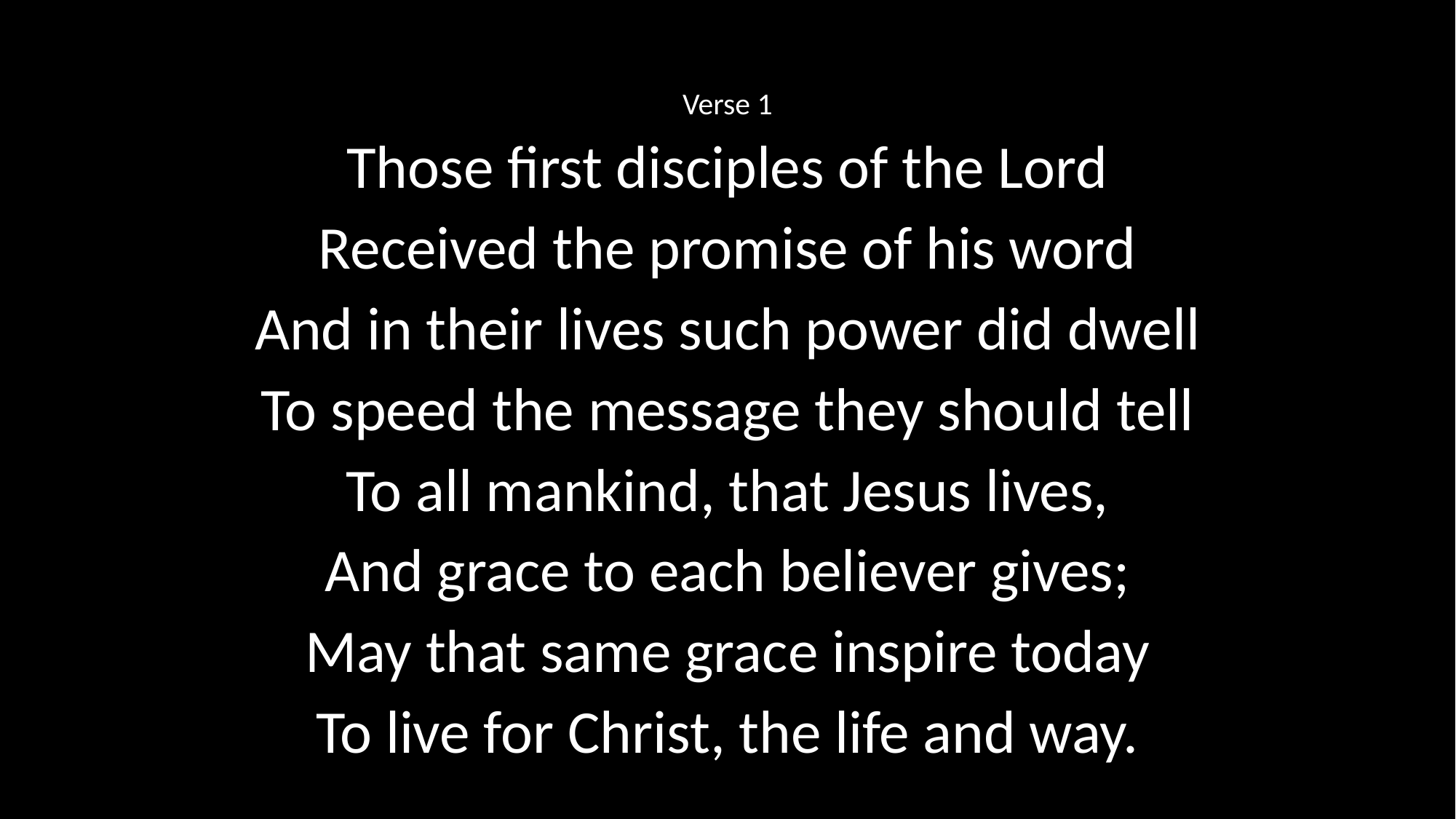

Verse 1
Those first disciples of the Lord
Received the promise of his word
And in their lives such power did dwell
To speed the message they should tell
To all mankind, that Jesus lives,
And grace to each believer gives;
May that same grace inspire today
To live for Christ, the life and way.